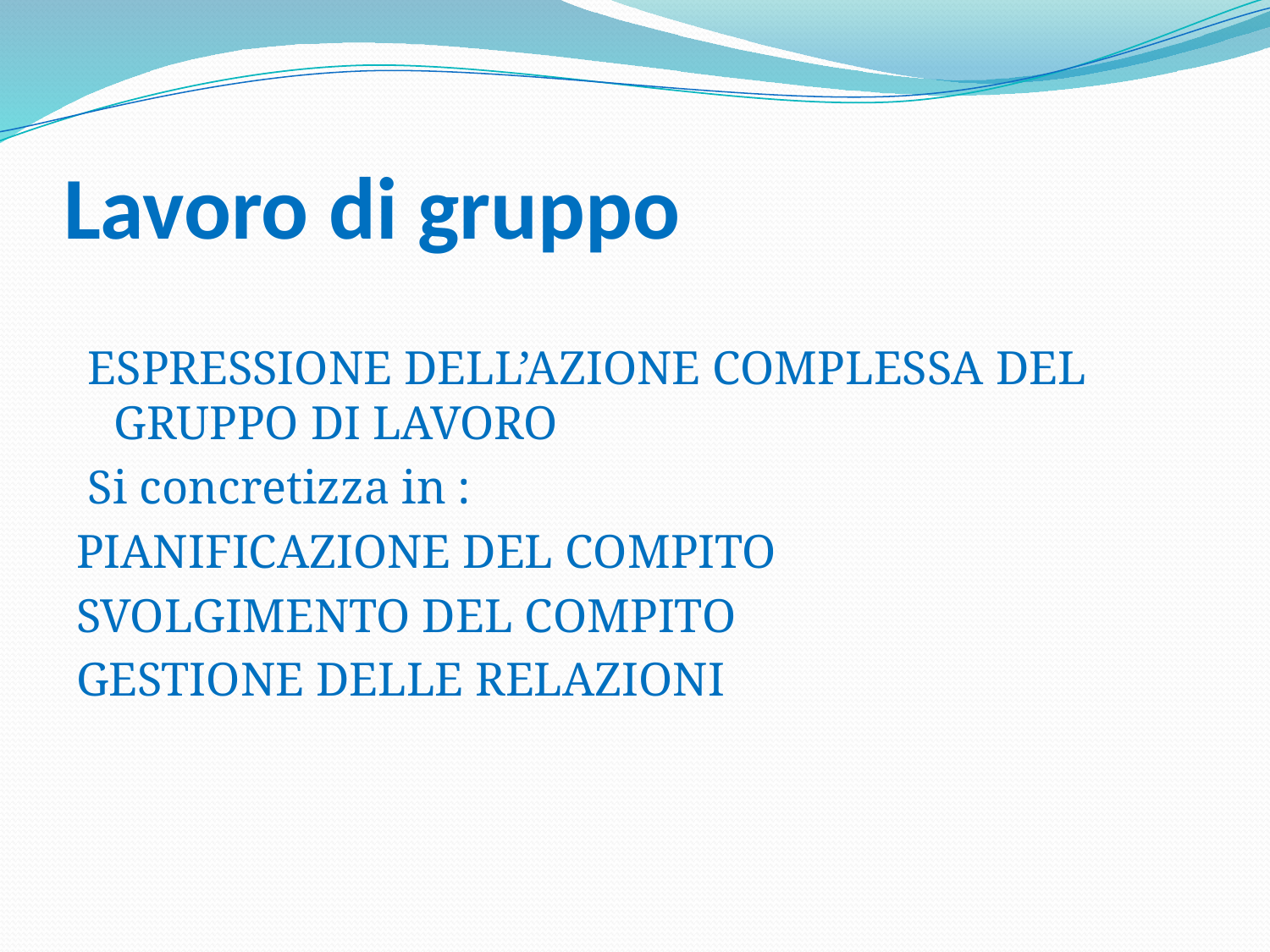

# Lavoro di gruppo

 ESPRESSIONE DELL’AZIONE COMPLESSA DEL GRUPPO DI LAVORO
 Si concretizza in :
PIANIFICAZIONE DEL COMPITO
SVOLGIMENTO DEL COMPITO
GESTIONE DELLE RELAZIONI